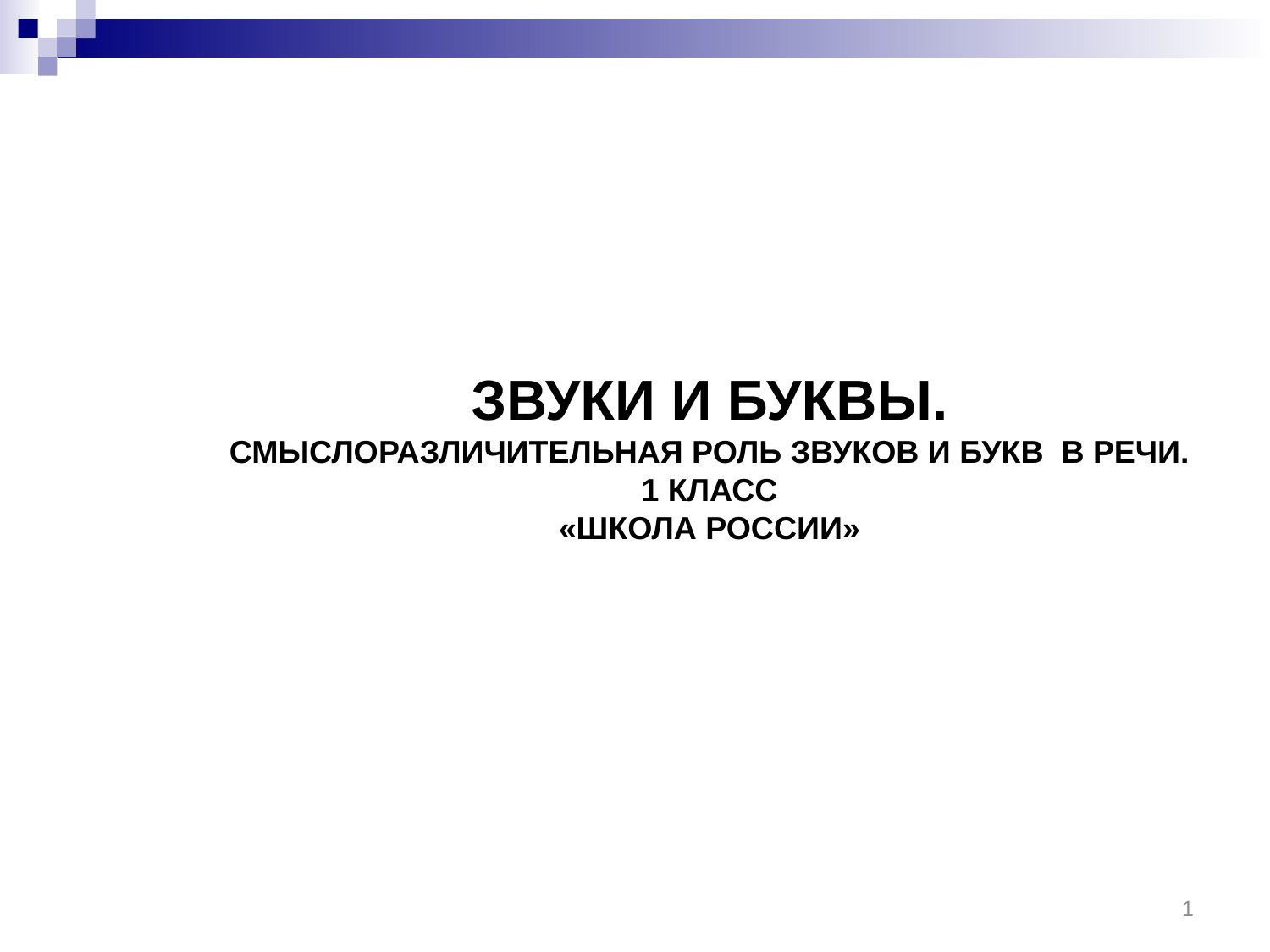

ЗВУКИ И БУКВЫ.
СМЫСЛОРАЗЛИЧИТЕЛЬНАЯ РОЛЬ ЗВУКОВ И БУКВ  В РЕЧИ.
1 КЛАСС
«ШКОЛА РОССИИ»
1